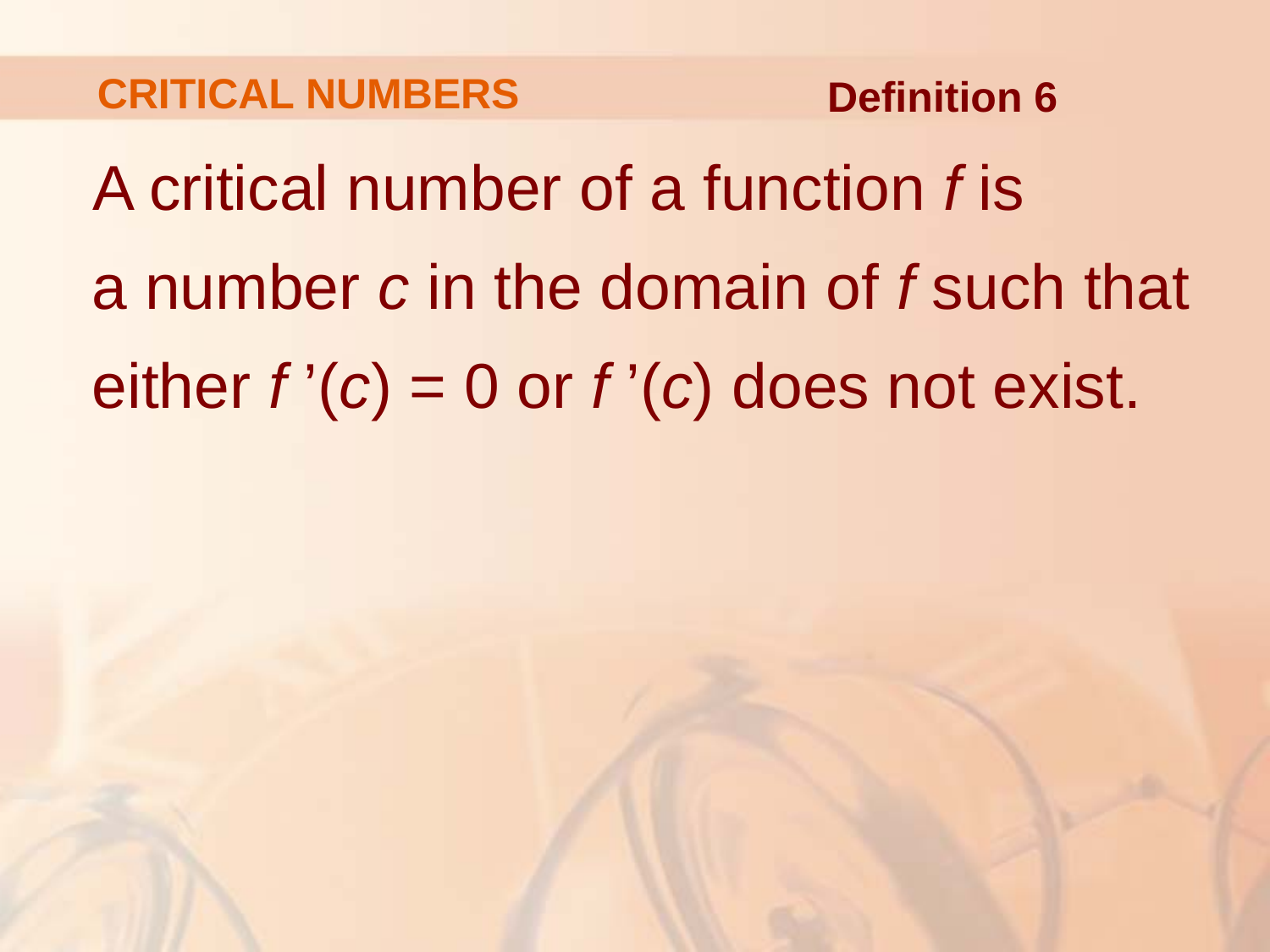

# CRITICAL NUMBERS
Definition 6
A critical number of a function f is
a number c in the domain of f such that either f ’(c) = 0 or f ’(c) does not exist.